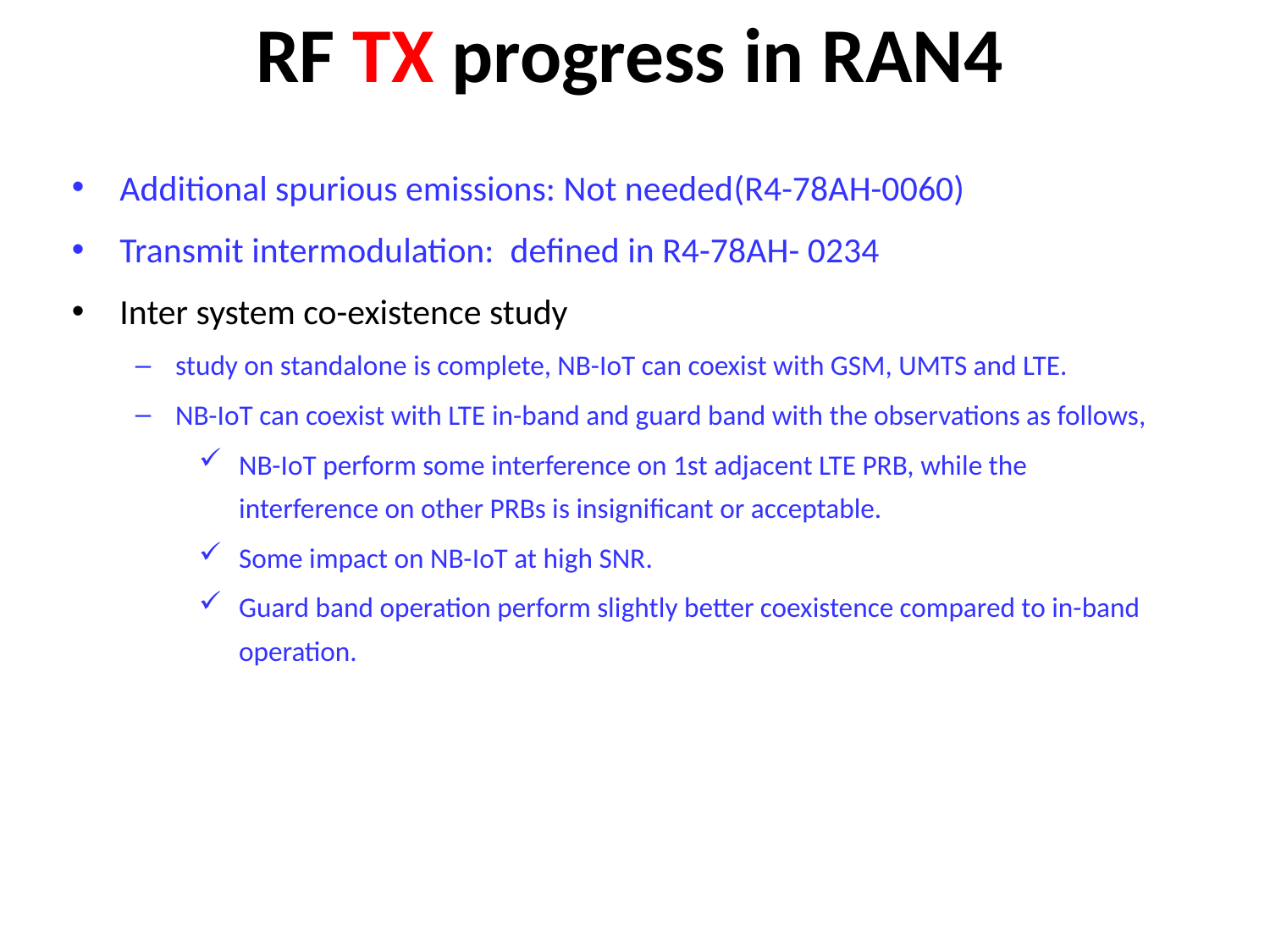

# RF TX progress in RAN4
Additional spurious emissions: Not needed(R4-78AH-0060)
Transmit intermodulation:  defined in R4-78AH- 0234
Inter system co-existence study
study on standalone is complete, NB-IoT can coexist with GSM, UMTS and LTE.
NB-IoT can coexist with LTE in-band and guard band with the observations as follows,
NB-IoT perform some interference on 1st adjacent LTE PRB, while the interference on other PRBs is insignificant or acceptable.
Some impact on NB-IoT at high SNR.
Guard band operation perform slightly better coexistence compared to in-band operation.